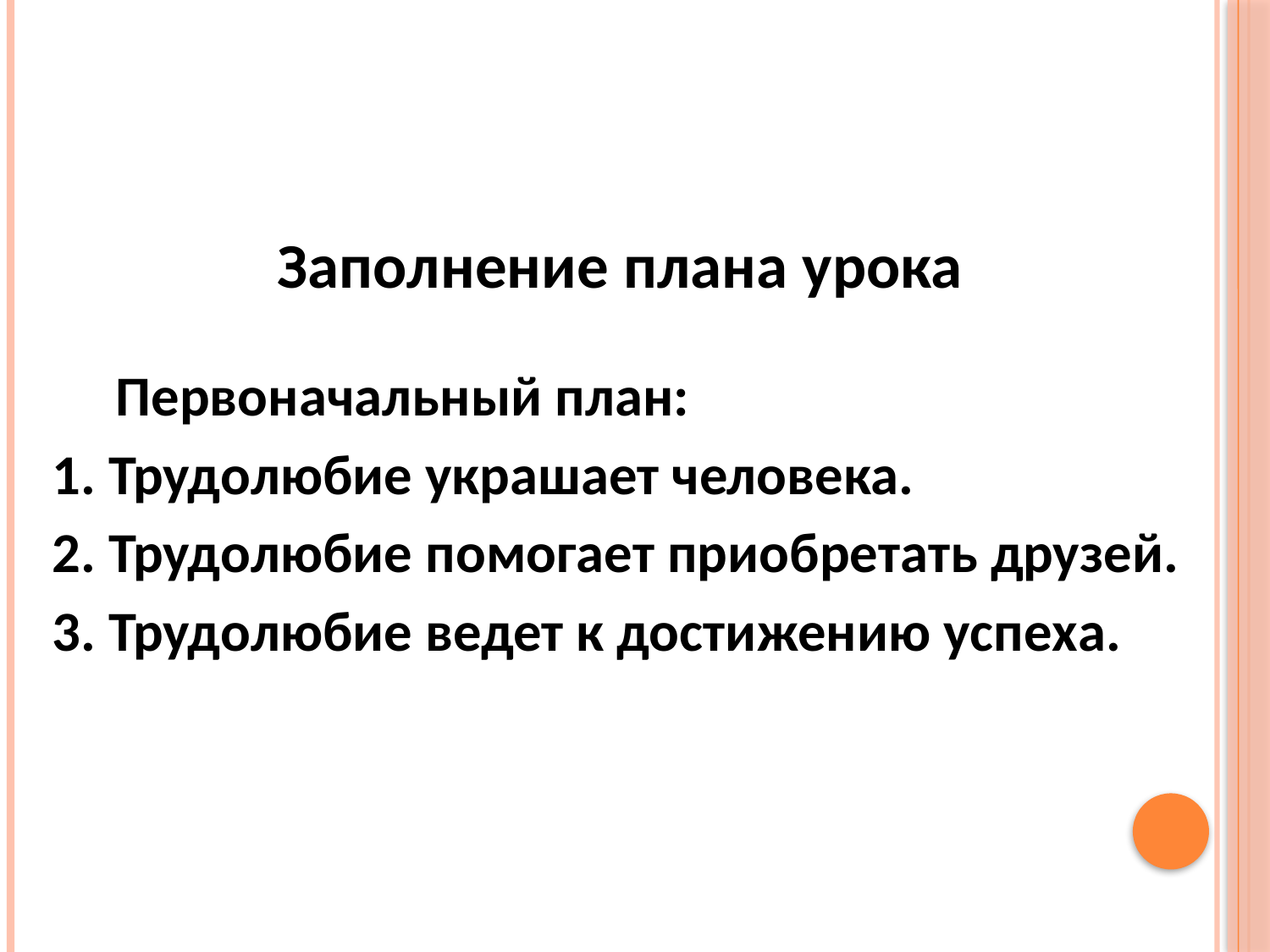

Заполнение плана урока

     Первоначальный план:
1. Трудолюбие украшает человека.
2. Трудолюбие помогает приобретать друзей.
3. Трудолюбие ведет к достижению успеха.